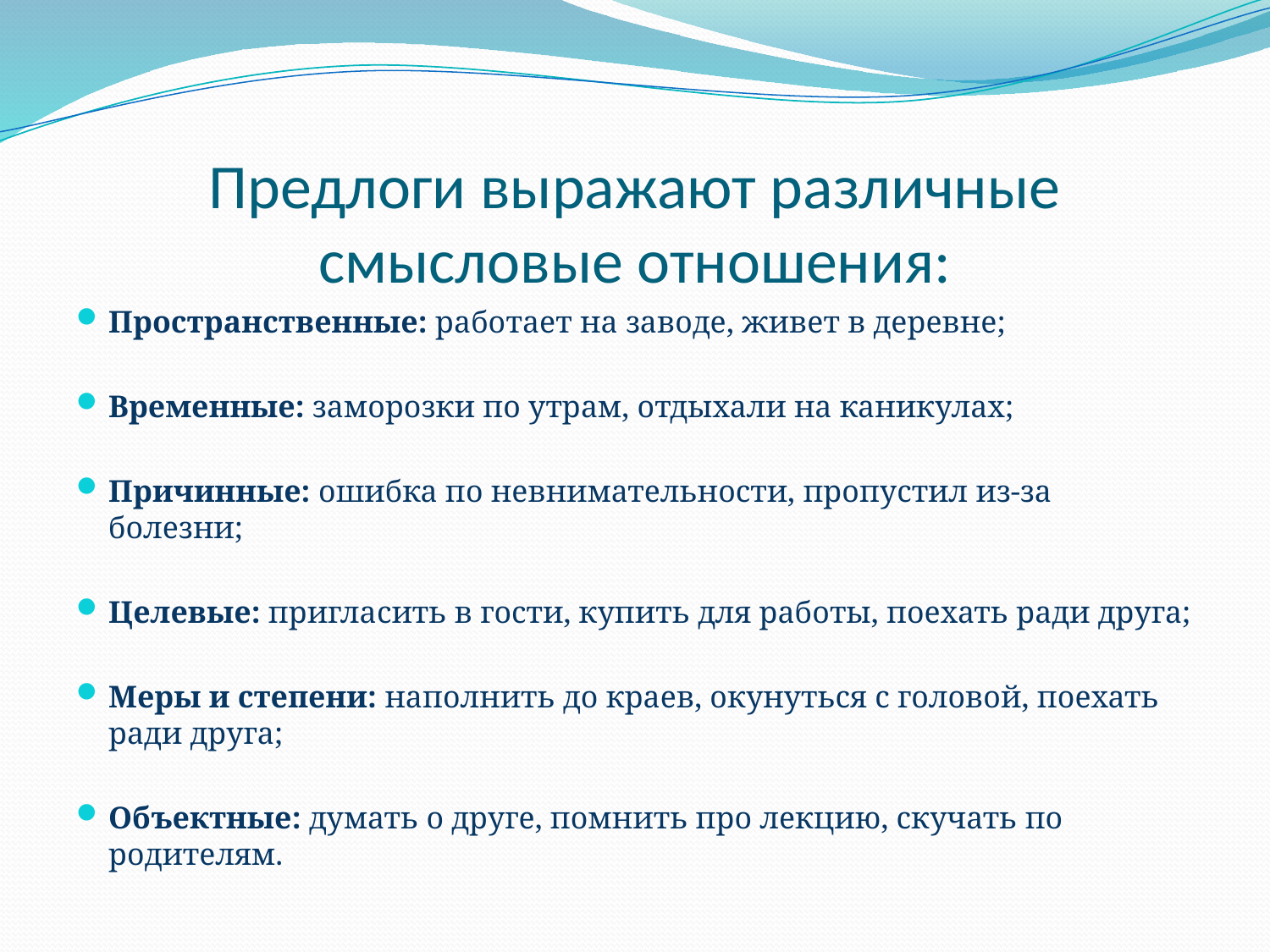

# Предлоги выражают различные смысловые отношения:
Пространственные: работает на заводе, живет в деревне;

Временные: заморозки по утрам, отдыхали на каникулах;

Причинные: ошибка по невнимательности, пропустил из-за болезни;

Целевые: пригласить в гости, купить для работы, поехать ради друга;

Меры и степени: наполнить до краев, окунуться с головой, поехать ради друга;

Объектные: думать о друге, помнить про лекцию, скучать по родителям.